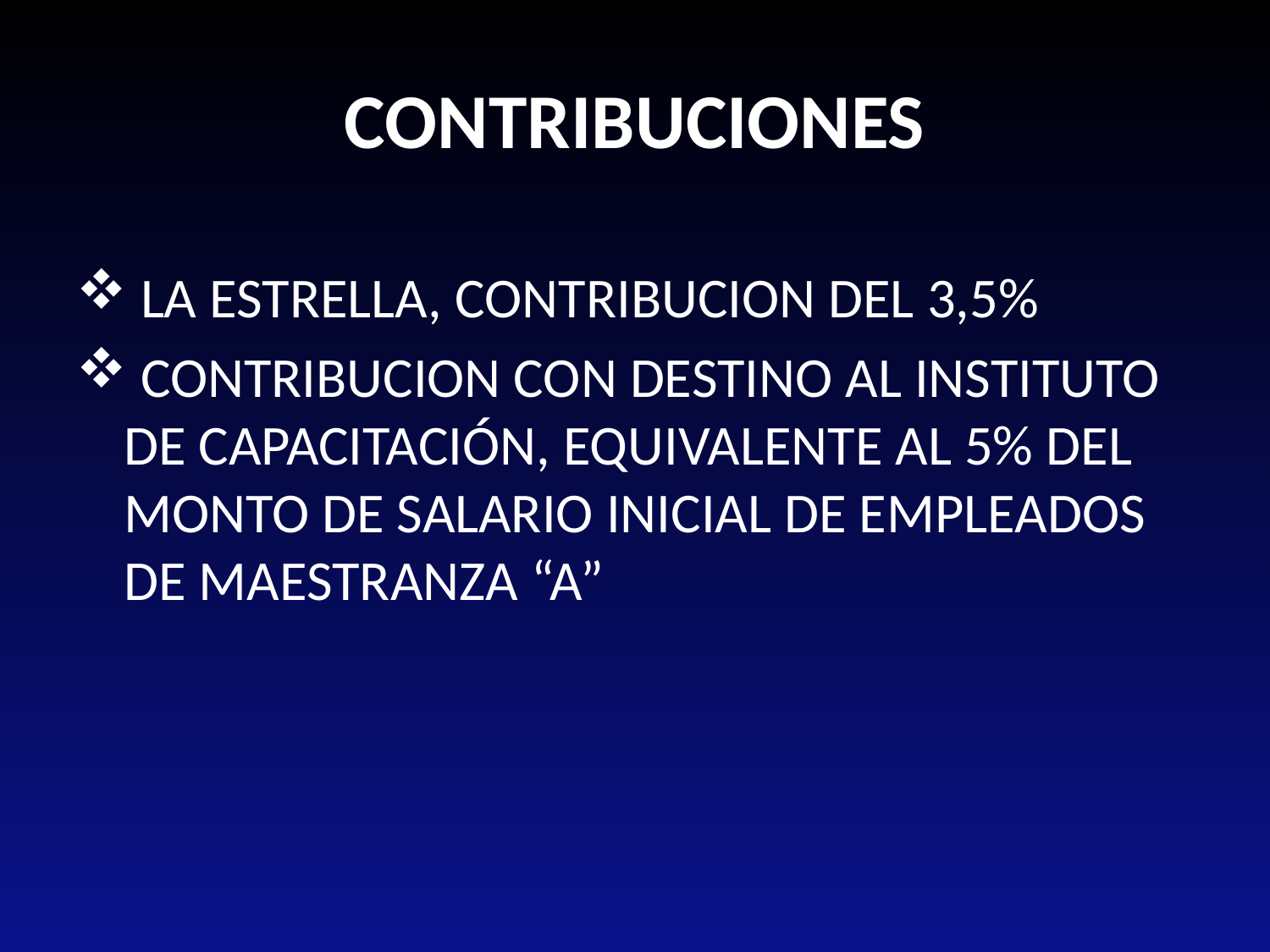

# CONTRIBUCIONES

 LA ESTRELLA, CONTRIBUCION DEL 3,5%
 CONTRIBUCION CON DESTINO AL INSTITUTO DE CAPACITACIÓN, EQUIVALENTE AL 5% DEL MONTO DE SALARIO INICIAL DE EMPLEADOS DE MAESTRANZA “A”